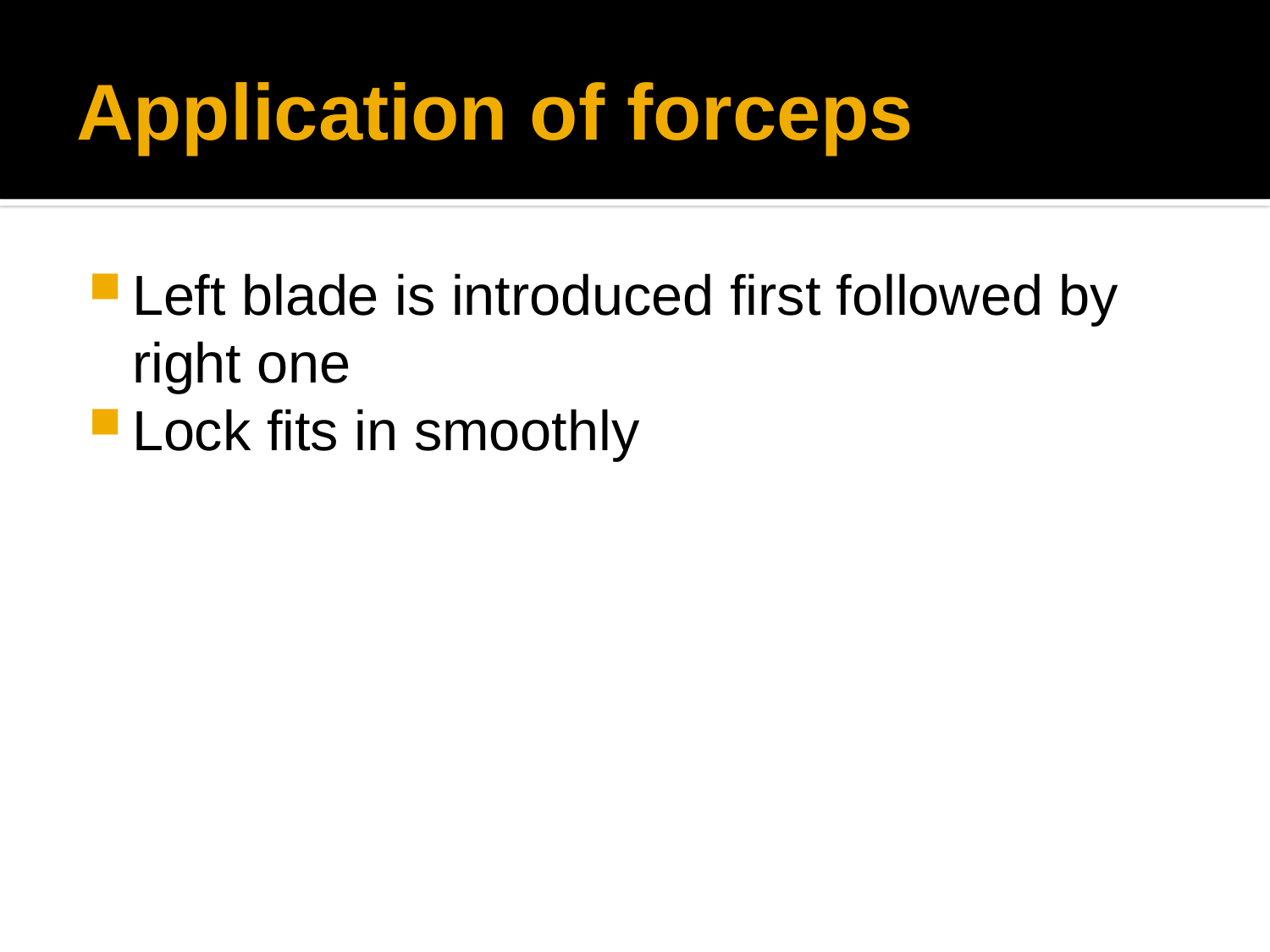

# Application of forceps
Left blade is introduced first followed by right one
Lock fits in smoothly